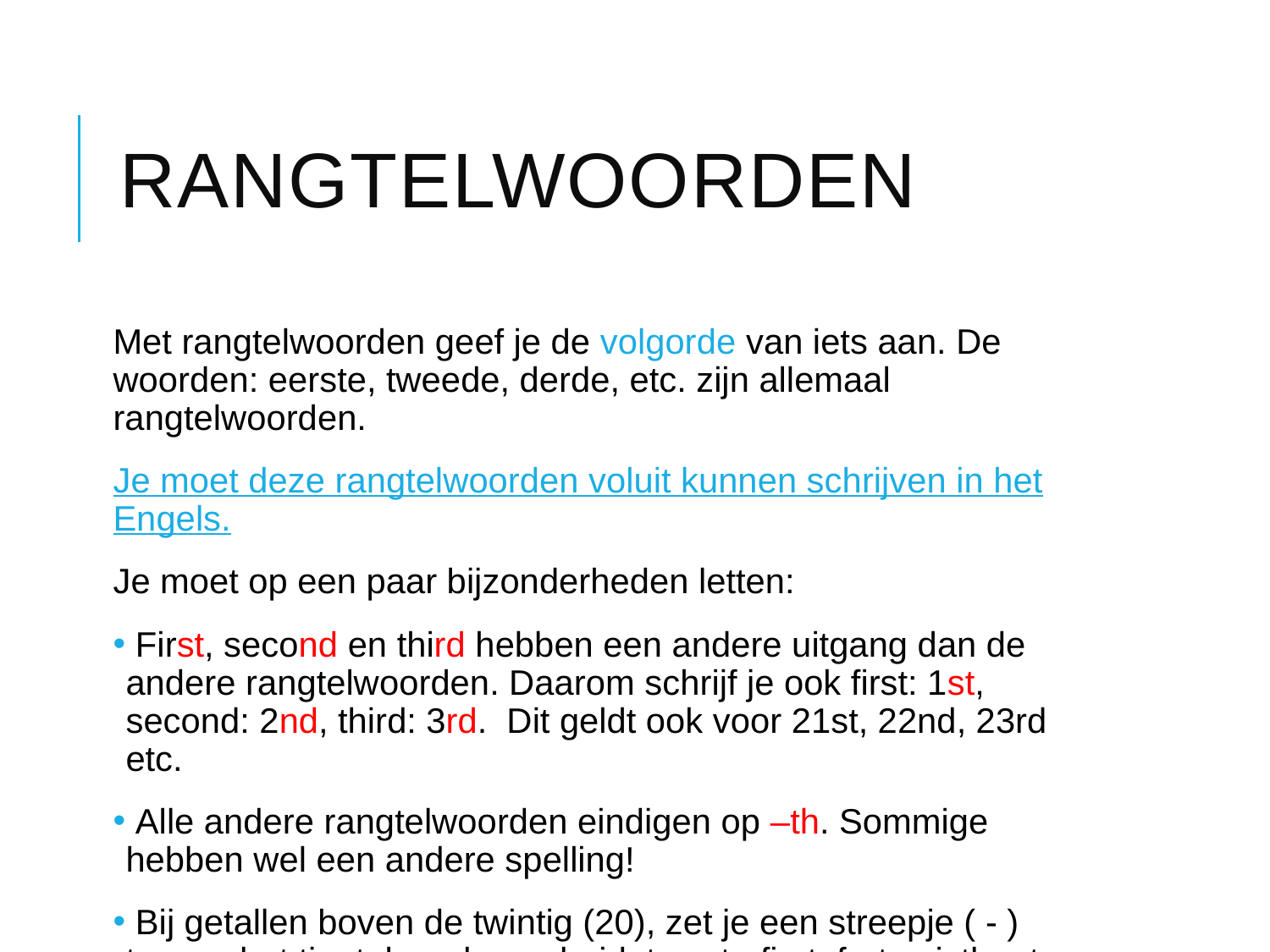

# RANGTELwoorden
Met rangtelwoorden geef je de volgorde van iets aan. De woorden: eerste, tweede, derde, etc. zijn allemaal rangtelwoorden.
Je moet deze rangtelwoorden voluit kunnen schrijven in het Engels.
Je moet op een paar bijzonderheden letten:
 First, second en third hebben een andere uitgang dan de andere rangtelwoorden. Daarom schrijf je ook first: 1st, second: 2nd, third: 3rd.  Dit geldt ook voor 21st, 22nd, 23rd etc.
 Alle andere rangtelwoorden eindigen op –th. Sommige hebben wel een andere spelling!
 Bij getallen boven de twintig (20), zet je een streepje ( - ) tussen het tiental en de eenheid: twenty-first, forty-sixth, etc.